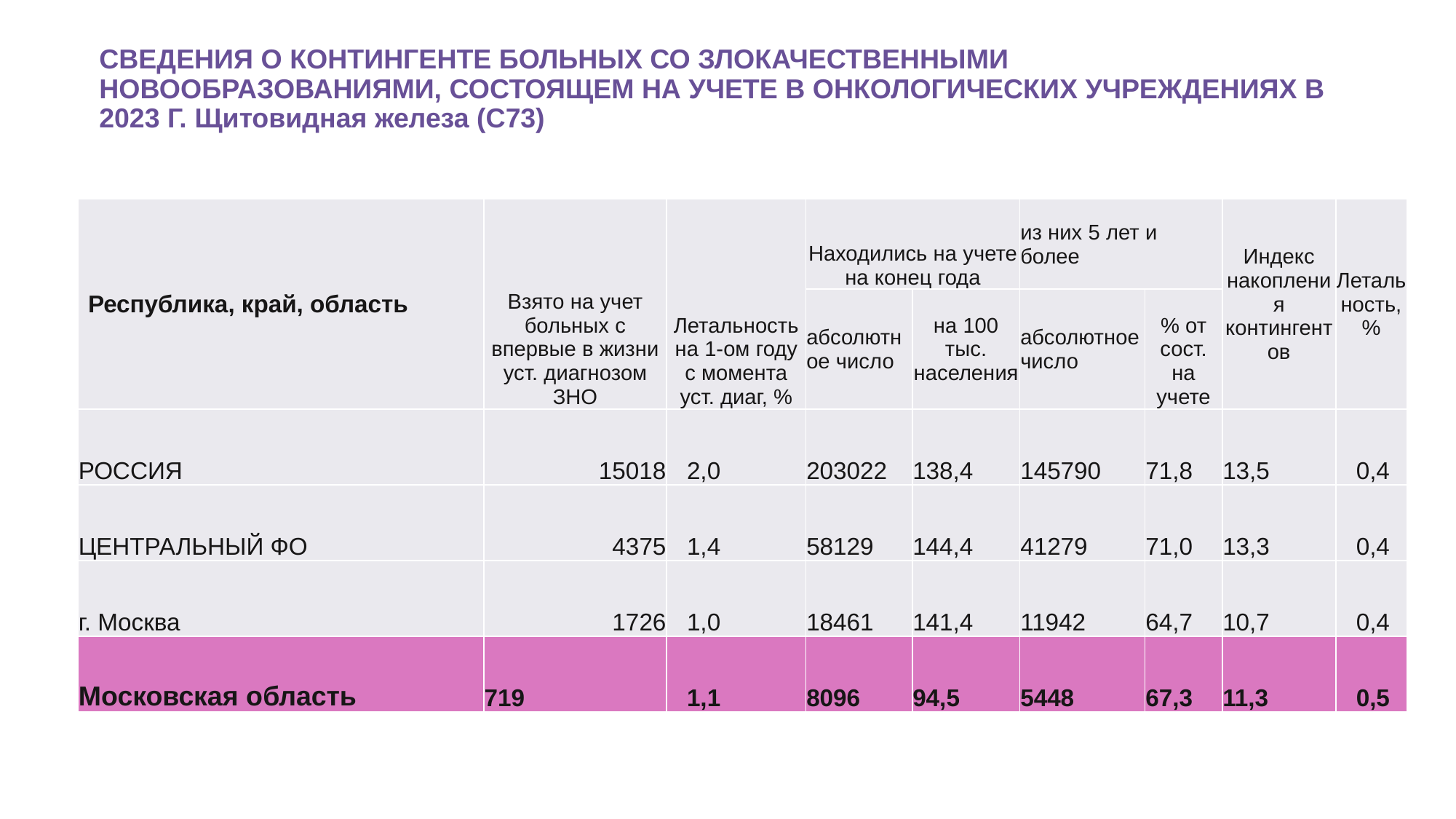

# СВЕДЕНИЯ О КОНТИНГЕНТЕ БОЛЬНЫХ СО ЗЛОКАЧЕСТВЕННЫМИ НОВООБРАЗОВАНИЯМИ, СОСТОЯЩЕМ НА УЧЕТЕ В ОНКОЛОГИЧЕСКИХ УЧРЕЖДЕНИЯХ В 2023 Г. Щитовидная железа (С73)
| Республика, край, область | Взято на учет больных с впервые в жизни уст. диагнозом ЗНО | Летальность на 1-ом году с момента уст. диаг, % | Находились на учете на конец года |  | из них 5 лет и более |  | Индекс накопления контингентов | Летальность, % |
| --- | --- | --- | --- | --- | --- | --- | --- | --- |
|  |  |  | абсолютное число | на 100 тыс. населения | абсолютное число | % от сост. на учете |  |  |
| РОССИЯ | 15018 | 2,0 | 203022 | 138,4 | 145790 | 71,8 | 13,5 | 0,4 |
| ЦЕНТРАЛЬНЫЙ ФО | 4375 | 1,4 | 58129 | 144,4 | 41279 | 71,0 | 13,3 | 0,4 |
| г. Москва | 1726 | 1,0 | 18461 | 141,4 | 11942 | 64,7 | 10,7 | 0,4 |
| Московская область | 719 | 1,1 | 8096 | 94,5 | 5448 | 67,3 | 11,3 | 0,5 |